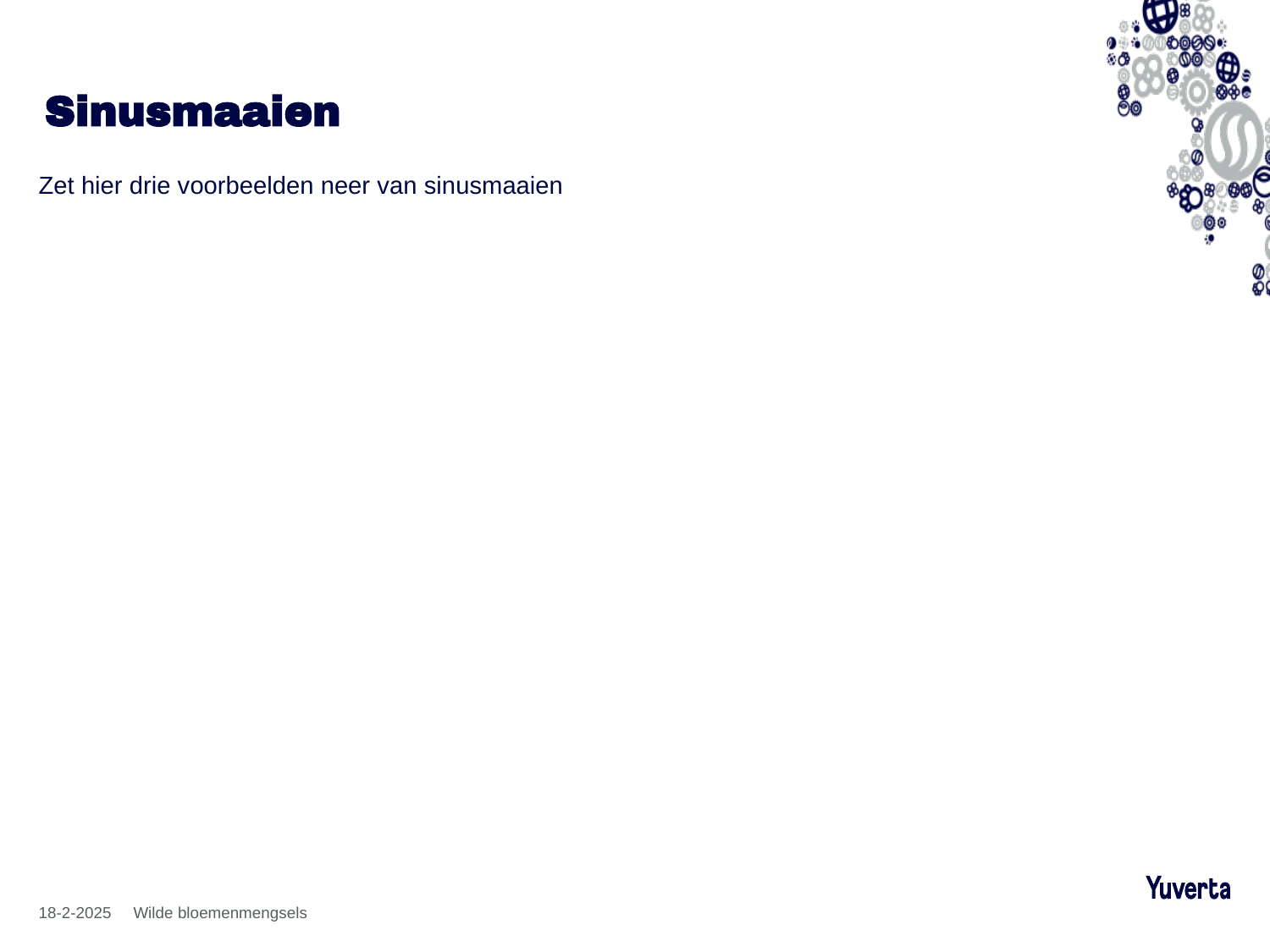

# Sinusmaaien
Zet hier drie voorbeelden neer van sinusmaaien

18-2-2025
Wilde bloemenmengsels